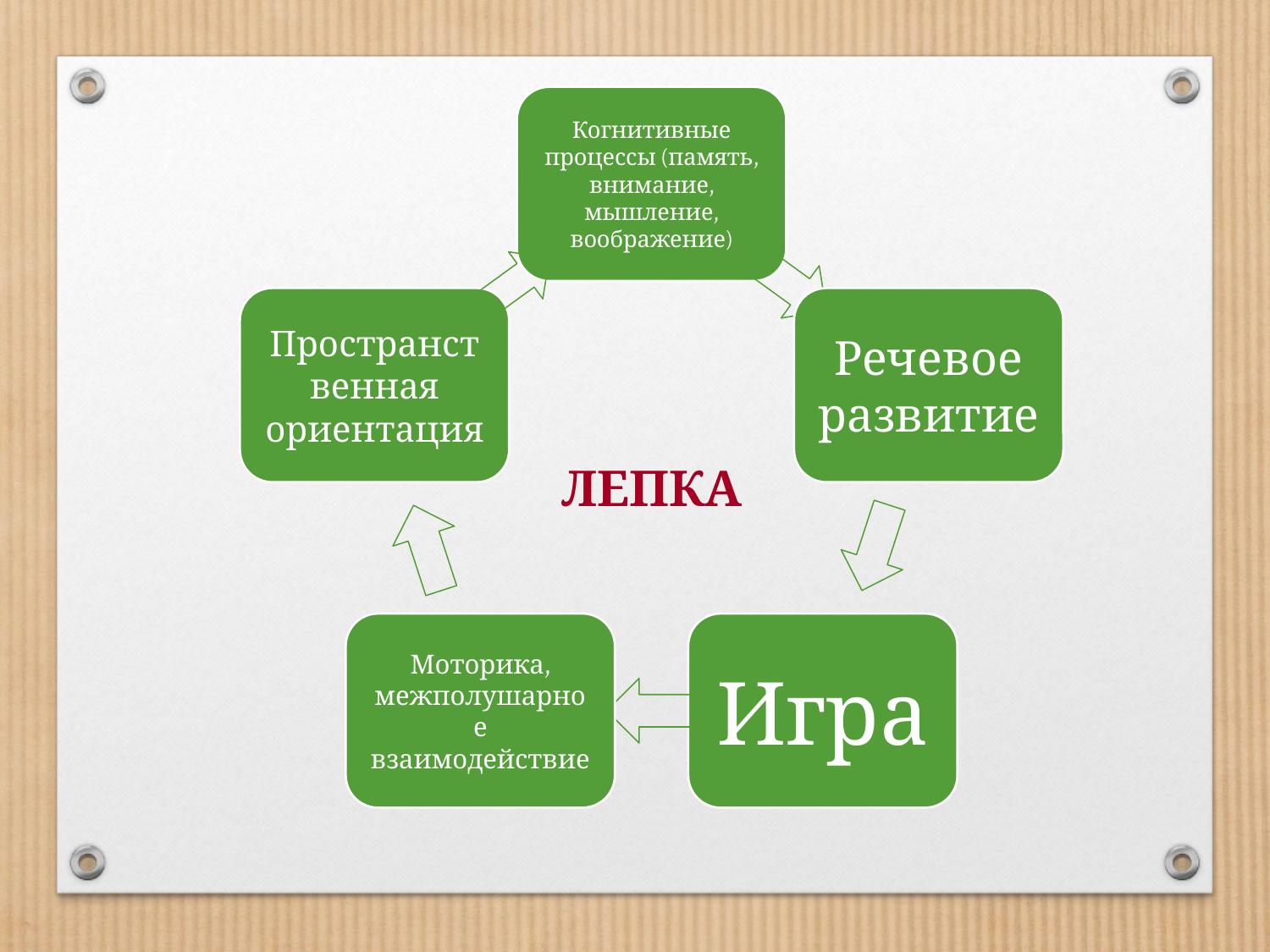

Когнитивные процессы (память, внимание, мышление, воображение)
Речевое развитие
Игра
Моторика, межполушарное взаимодействие
Пространственная ориентация
ЛЕПКА